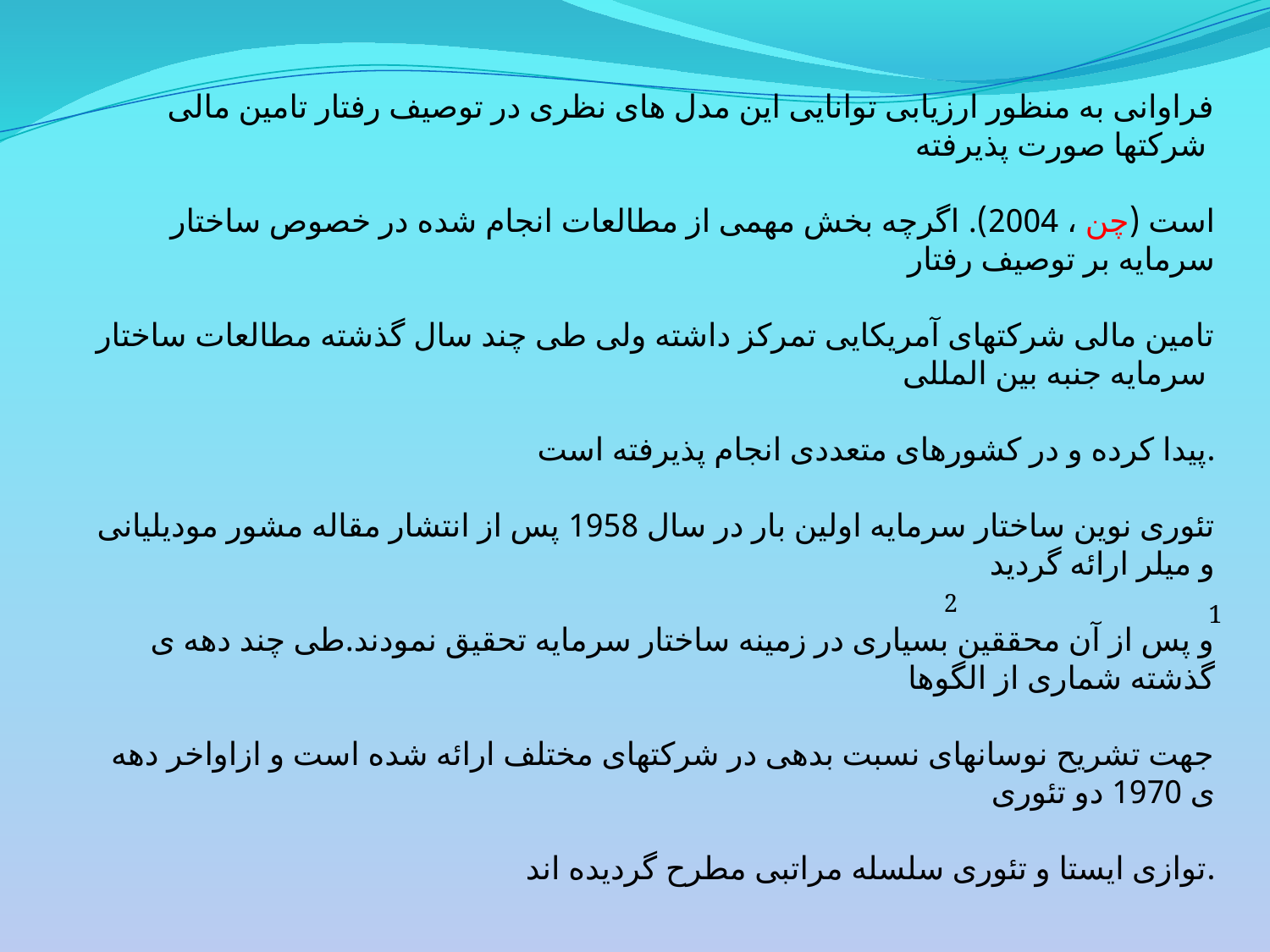

فراوانی به منظور ارزیابی توانایی این مدل های نظری در توصیف رفتار تامین مالی شرکتها صورت پذیرفته

است (چن ، 2004). اگرچه بخش مهمی از مطالعات انجام شده در خصوص ساختار سرمایه بر توصیف رفتار

 تامین مالی شرکتهای آمریکایی تمرکز داشته ولی طی چند سال گذشته مطالعات ساختار سرمایه جنبه بین المللی

پیدا کرده و در کشورهای متعددی انجام پذیرفته است.

تئوری نوین ساختار سرمایه اولین بار در سال 1958 پس از انتشار مقاله مشور مودیلیانی و میلر ارائه گردید

 و پس از آن محققین بسیاری در زمینه ساختار سرمایه تحقیق نمودند.طی چند دهه ی گذشته شماری از الگوها

 جهت تشریح نوسانهای نسبت بدهی در شرکتهای مختلف ارائه شده است و ازاواخر دهه ی 1970 دو تئوری

 توازی ایستا و تئوری سلسله مراتبی مطرح گردیده اند.
2
1